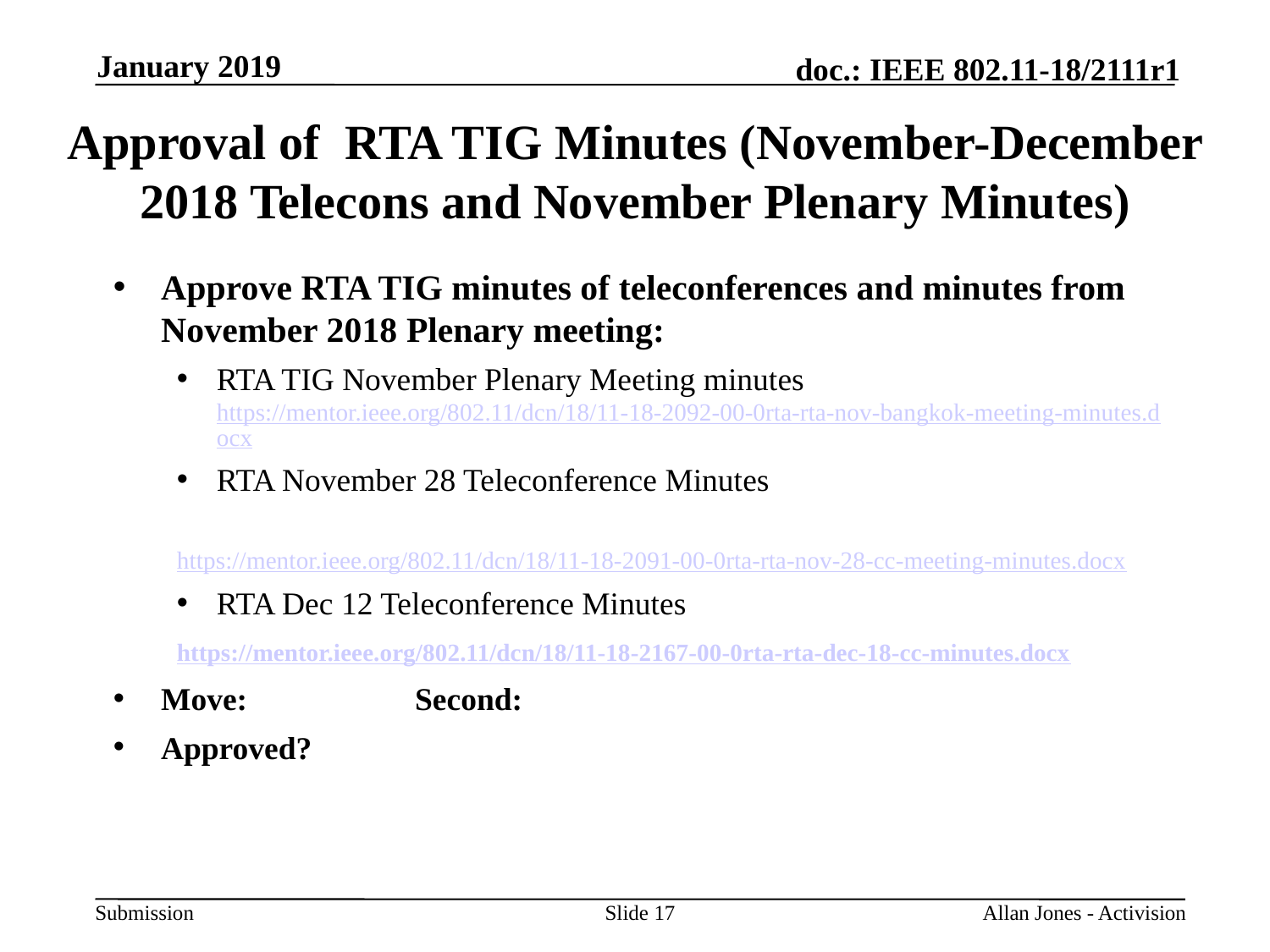

January 2019
# Approval of  RTA TIG Minutes (November-December 2018 Telecons and November Plenary Minutes)
Approve RTA TIG minutes of teleconferences and minutes from November 2018 Plenary meeting:
RTA TIG November Plenary Meeting minutes https://mentor.ieee.org/802.11/dcn/18/11-18-2092-00-0rta-rta-nov-bangkok-meeting-minutes.docx
RTA November 28 Teleconference Minutes
	https://mentor.ieee.org/802.11/dcn/18/11-18-2091-00-0rta-rta-nov-28-	cc-meeting-minutes.docx
RTA Dec 12 Teleconference Minutes
	https://mentor.ieee.org/802.11/dcn/18/11-18-2167-00-0rta-rta-dec-18-cc-minutes.docx
Move:		Second:
Approved?

Slide 17
Allan Jones - Activision